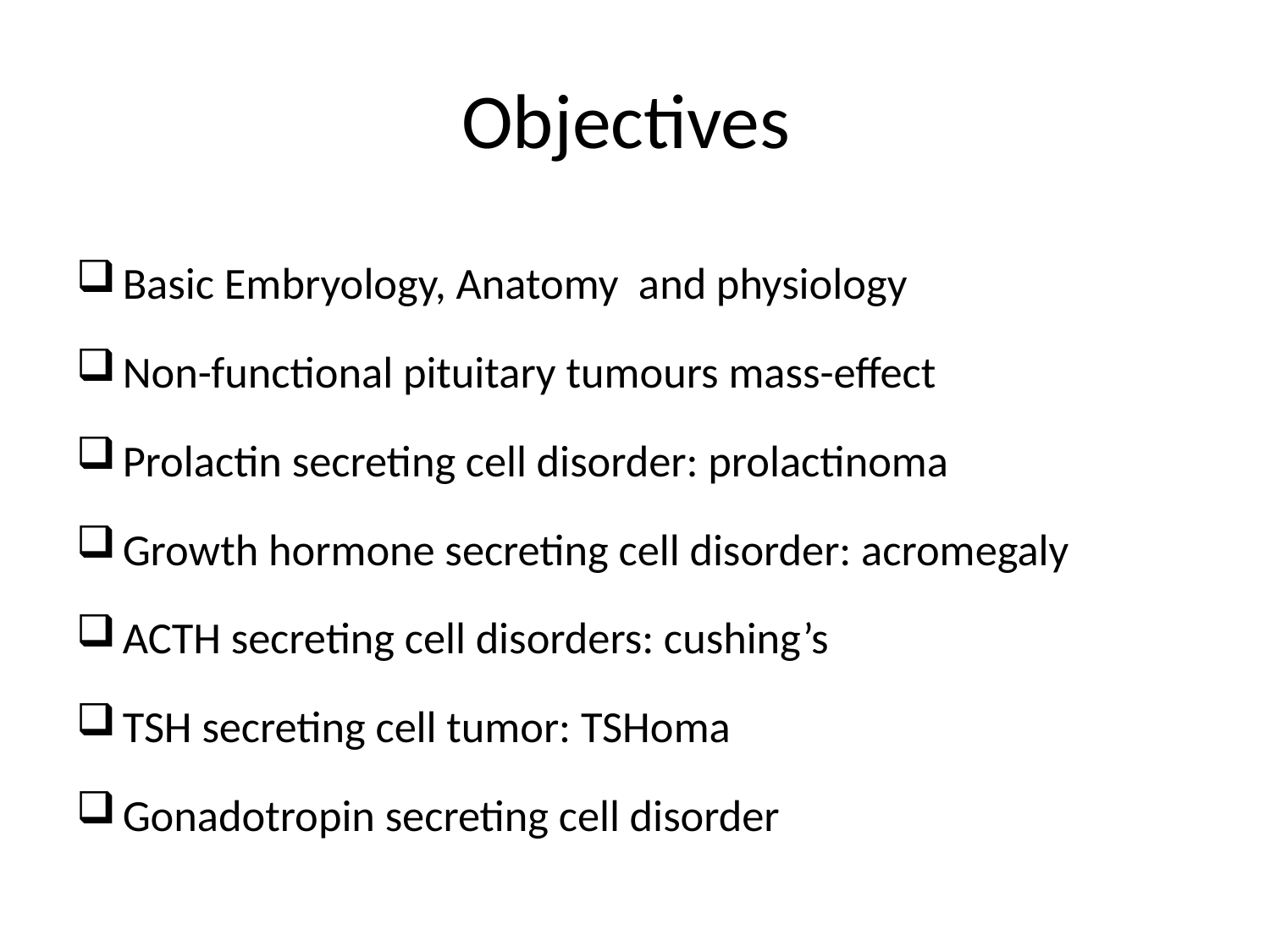

# Objectives
Basic Embryology, Anatomy  and physiology
Non-functional pituitary tumours mass-effect
Prolactin secreting cell disorder: prolactinoma
Growth hormone secreting cell disorder: acromegaly
ACTH secreting cell disorders: cushing’s
TSH secreting cell tumor: TSHoma
Gonadotropin secreting cell disorder